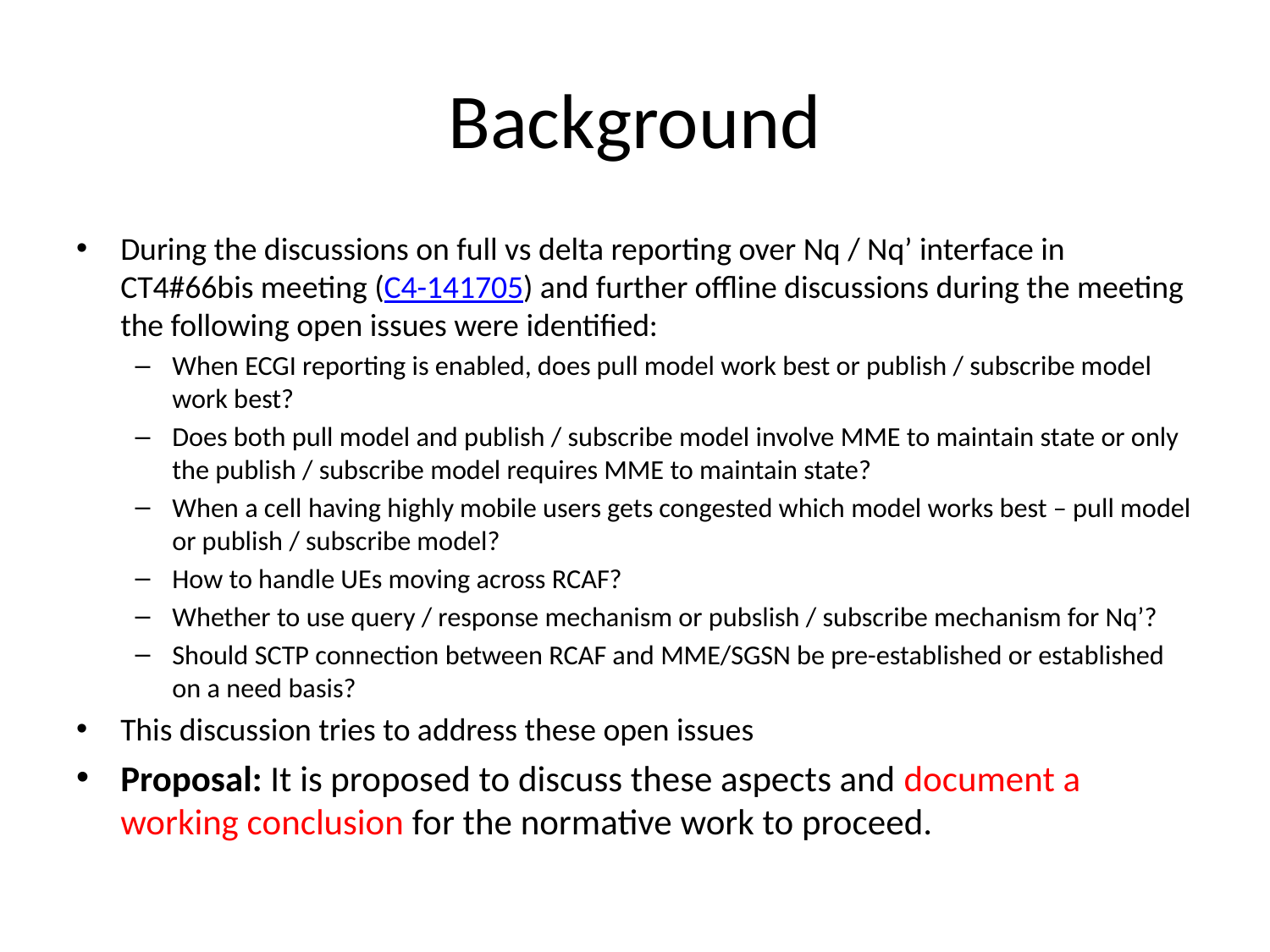

# Background
During the discussions on full vs delta reporting over Nq / Nq’ interface in CT4#66bis meeting (C4-141705) and further offline discussions during the meeting the following open issues were identified:
When ECGI reporting is enabled, does pull model work best or publish / subscribe model work best?
Does both pull model and publish / subscribe model involve MME to maintain state or only the publish / subscribe model requires MME to maintain state?
When a cell having highly mobile users gets congested which model works best – pull model or publish / subscribe model?
How to handle UEs moving across RCAF?
Whether to use query / response mechanism or pubslish / subscribe mechanism for Nq’?
Should SCTP connection between RCAF and MME/SGSN be pre-established or established on a need basis?
This discussion tries to address these open issues
Proposal: It is proposed to discuss these aspects and document a working conclusion for the normative work to proceed.